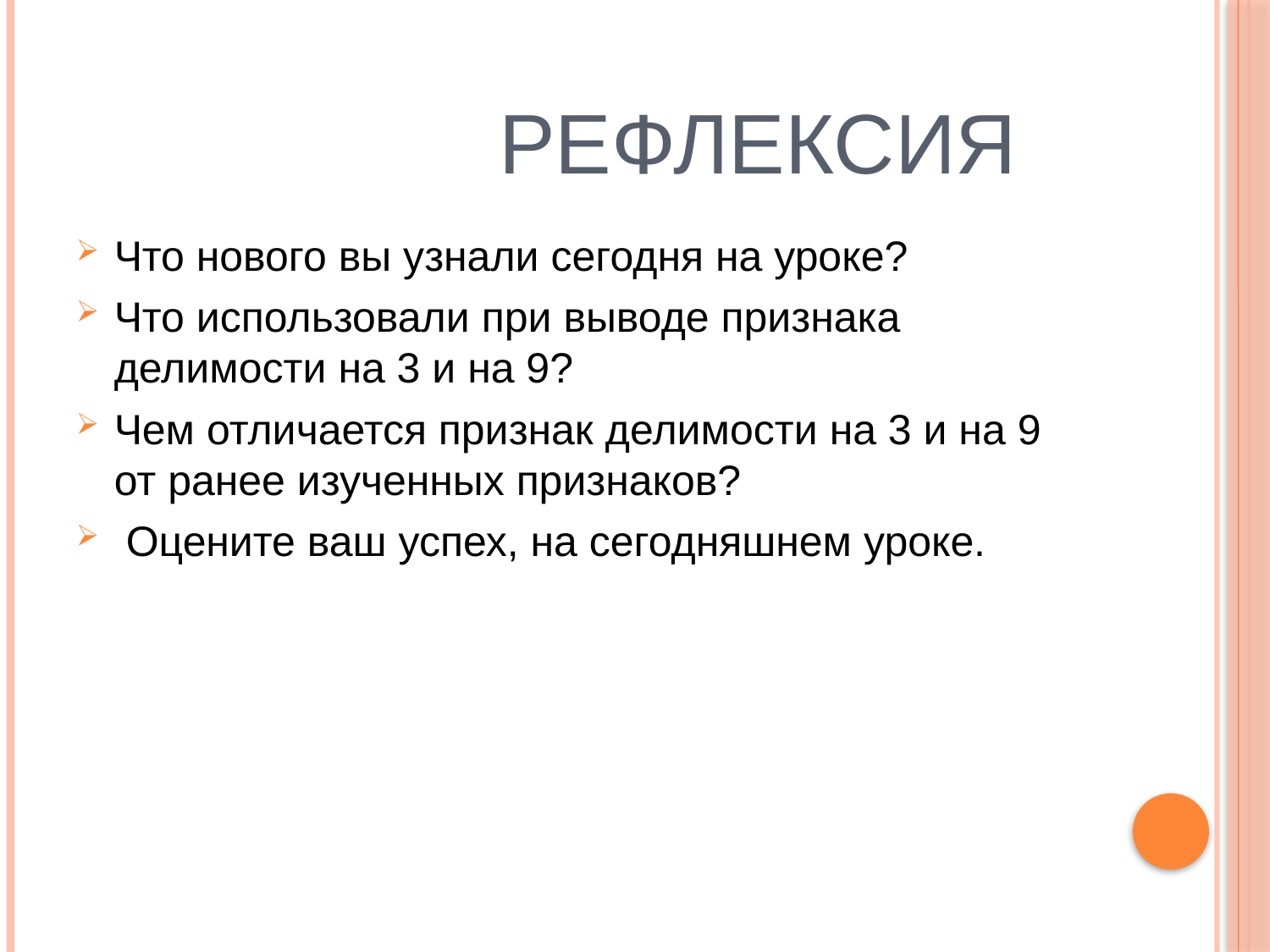

# Рефлексия
Что нового вы узнали сегодня на уроке?
Что использовали при выводе признака делимости на 3 и на 9?
Чем отличается признак делимости на 3 и на 9 от ранее изученных признаков?
 Оцените ваш успех, на сегодняшнем уроке.